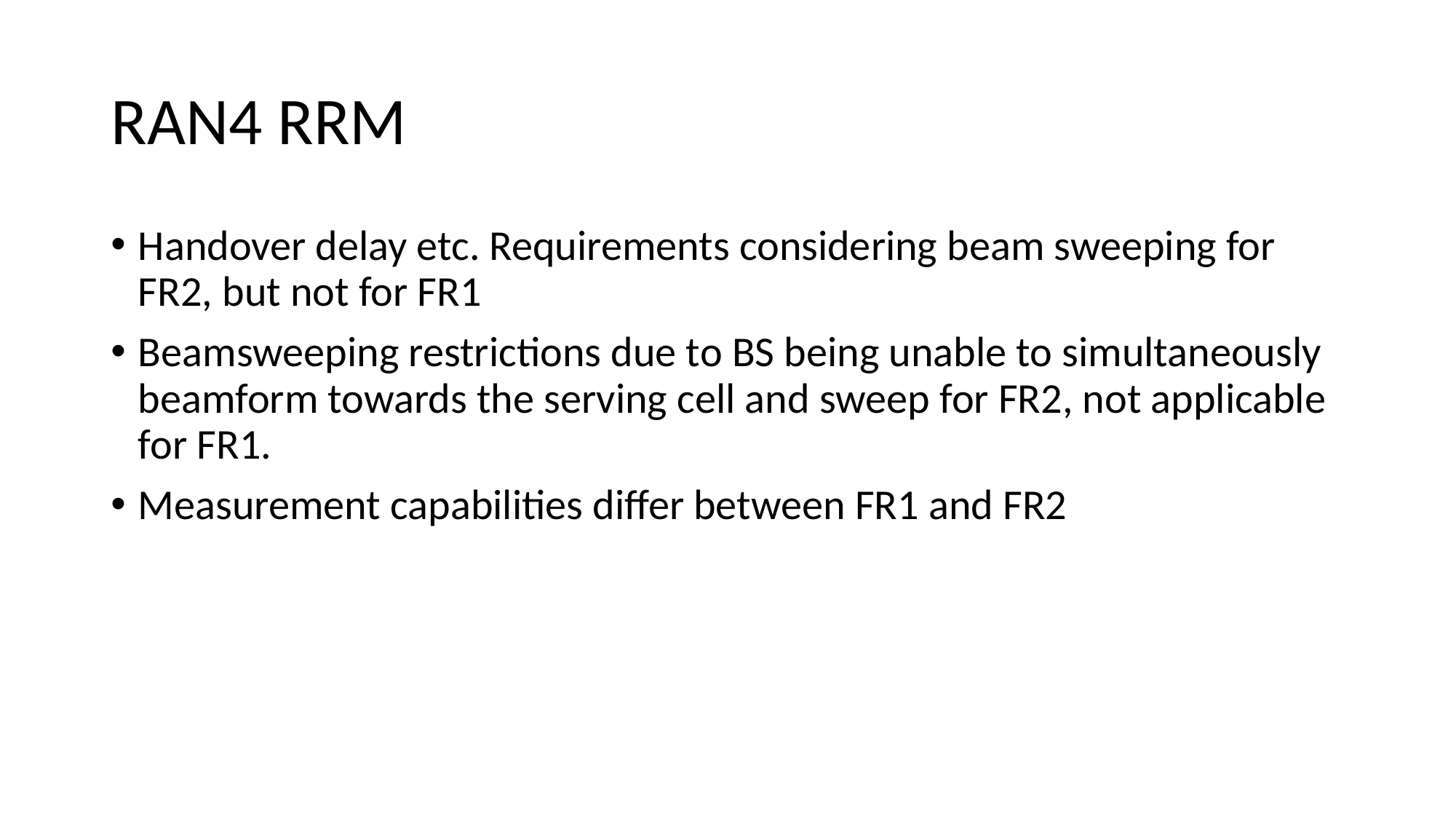

# RAN4 RRM
Handover delay etc. Requirements considering beam sweeping for FR2, but not for FR1
Beamsweeping restrictions due to BS being unable to simultaneously beamform towards the serving cell and sweep for FR2, not applicable for FR1.
Measurement capabilities differ between FR1 and FR2